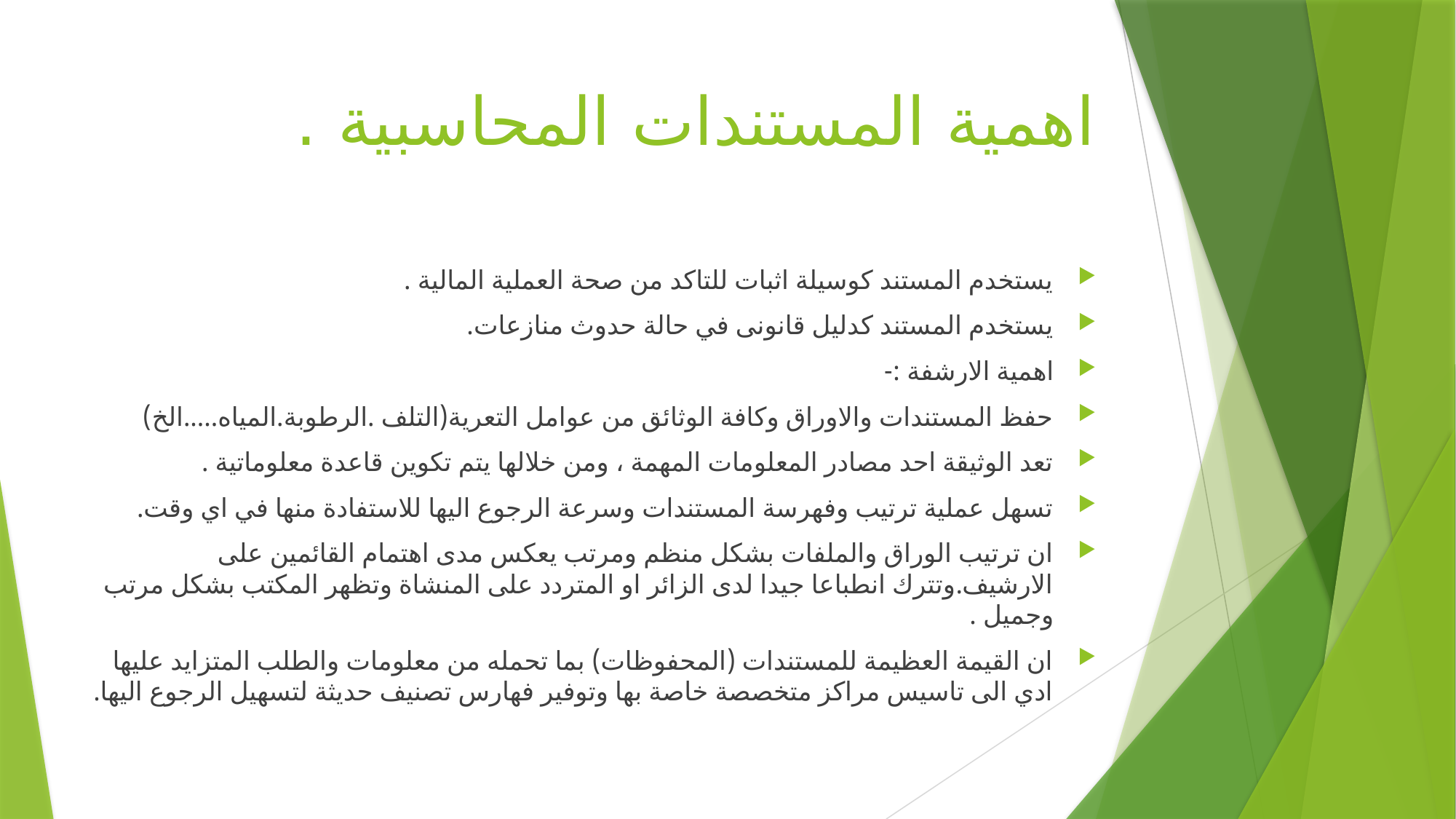

# اهمية المستندات المحاسبية .
يستخدم المستند كوسيلة اثبات للتاكد من صحة العملية المالية .
يستخدم المستند كدليل قانونى في حالة حدوث منازعات.
اهمية الارشفة :-
حفظ المستندات والاوراق وكافة الوثائق من عوامل التعرية(التلف .الرطوبة.المياه.....الخ)
تعد الوثيقة احد مصادر المعلومات المهمة ، ومن خلالها يتم تكوين قاعدة معلوماتية .
تسهل عملية ترتيب وفهرسة المستندات وسرعة الرجوع اليها للاستفادة منها في اي وقت.
ان ترتيب الوراق والملفات بشكل منظم ومرتب يعكس مدى اهتمام القائمين على الارشيف.وتترك انطباعا جيدا لدى الزائر او المتردد على المنشاة وتظهر المكتب بشكل مرتب وجميل .
ان القيمة العظيمة للمستندات (المحفوظات) بما تحمله من معلومات والطلب المتزايد عليها ادي الى تاسيس مراكز متخصصة خاصة بها وتوفير فهارس تصنيف حديثة لتسهيل الرجوع اليها.